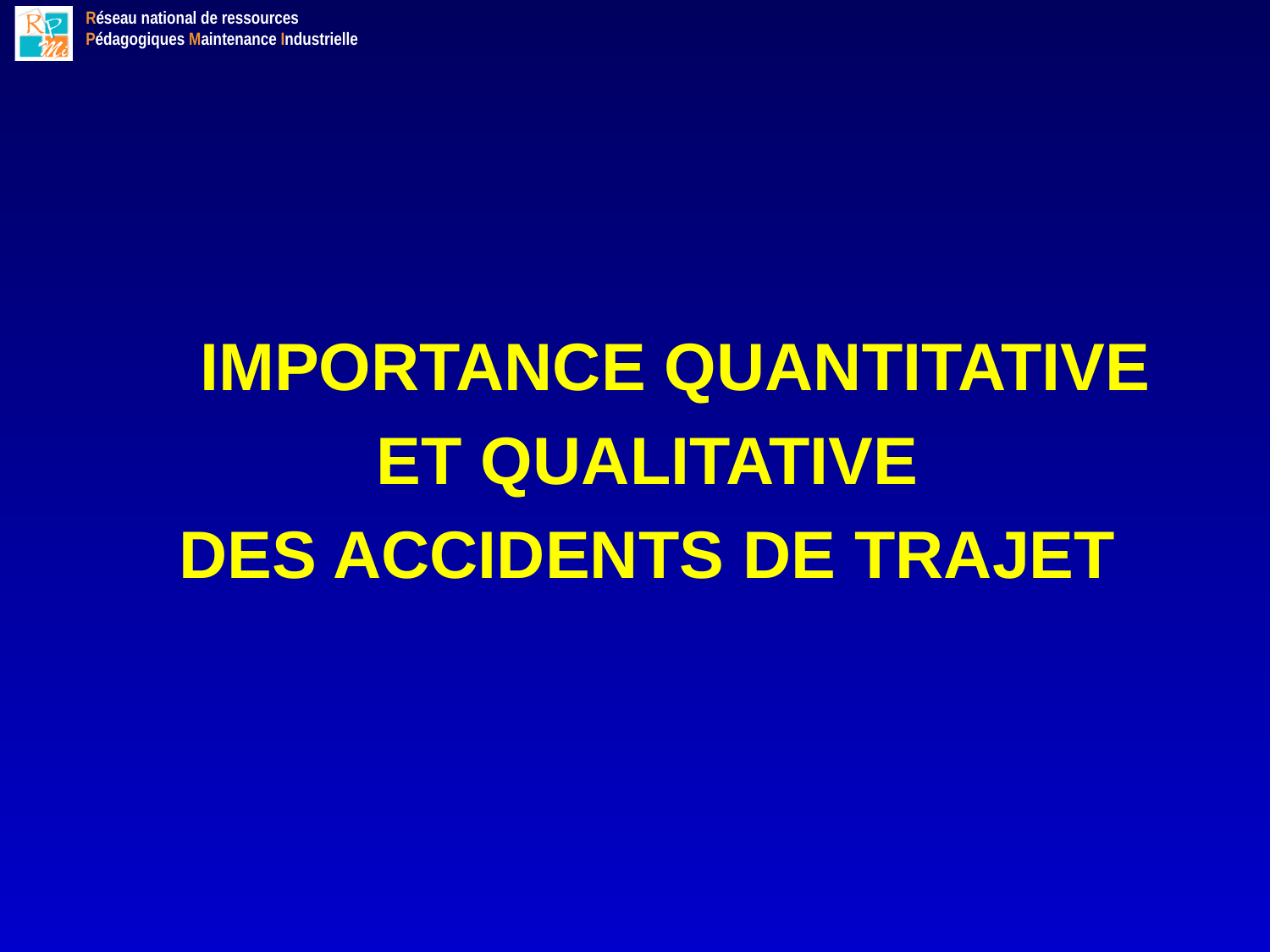

IMPORTANCE QUANTITATIVE
ET QUALITATIVE
DES ACCIDENTS DE TRAJET